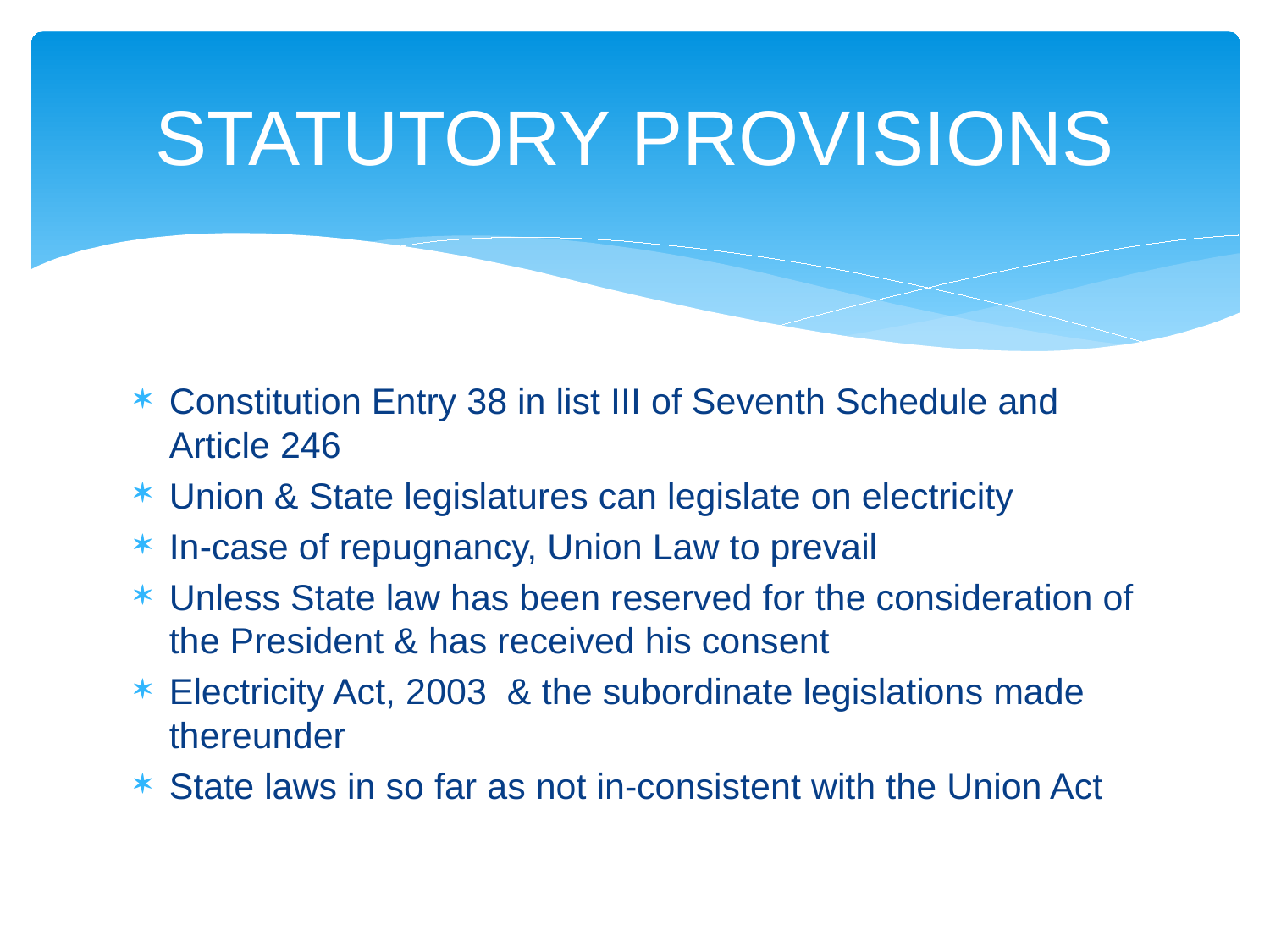

# STATUTORY PROVISIONS
Constitution Entry 38 in list III of Seventh Schedule and Article 246
Union & State legislatures can legislate on electricity
In-case of repugnancy, Union Law to prevail
Unless State law has been reserved for the consideration of the President & has received his consent
Electricity Act, 2003  & the subordinate legislations made thereunder
State laws in so far as not in-consistent with the Union Act